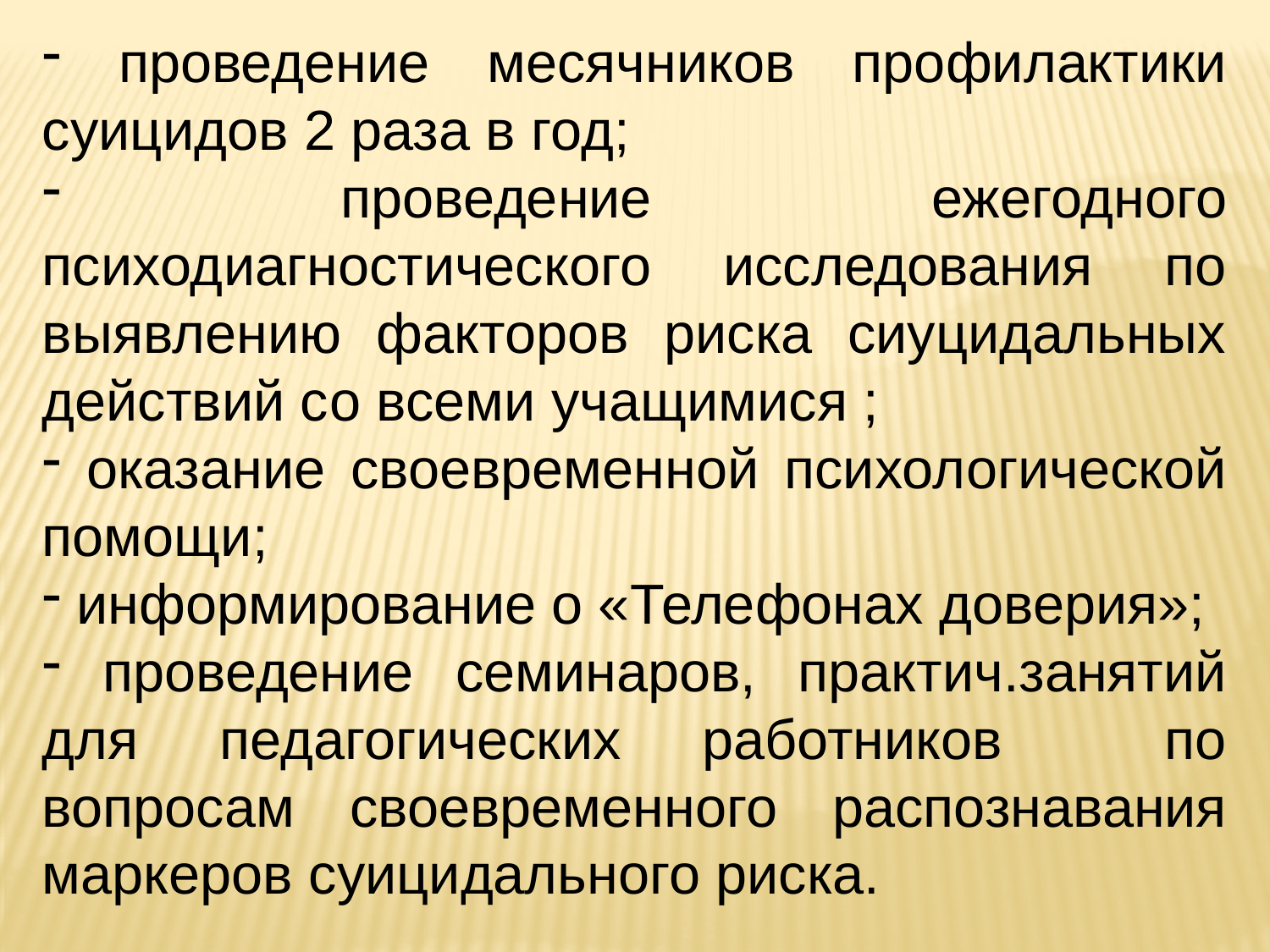

проведение месячников профилактики суицидов 2 раза в год;
 проведение ежегодного психодиагностического исследования по выявлению факторов риска сиуцидальных действий со всеми учащимися ;
 оказание своевременной психологической помощи;
 информирование о «Телефонах доверия»;
 проведение семинаров, практич.занятий для педагогических работников  по вопросам своевременного распознавания маркеров суицидального риска.